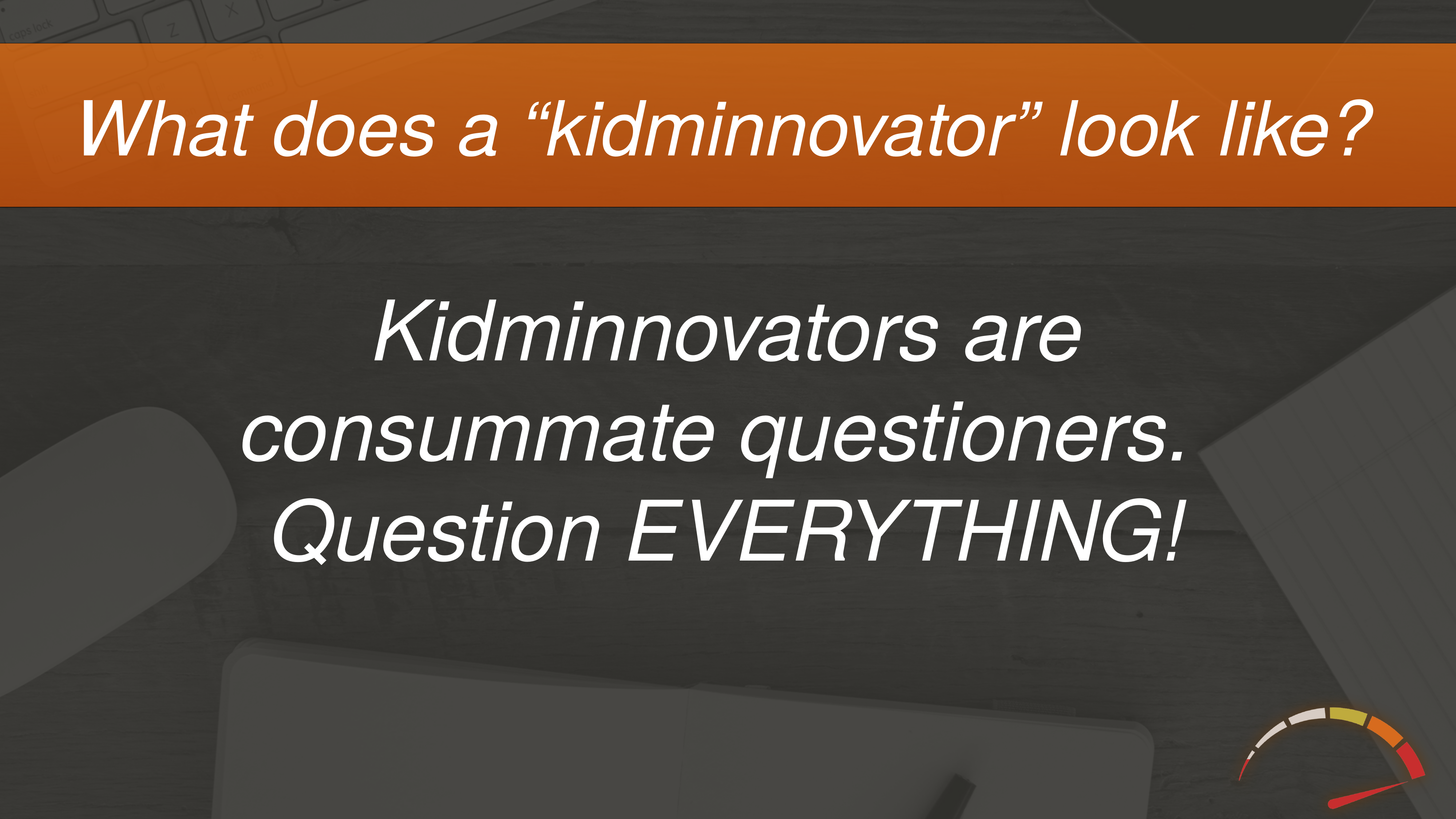

What does a “kidminnovator” look like?
Kidminnovators are consummate questioners.  Question EVERYTHING!